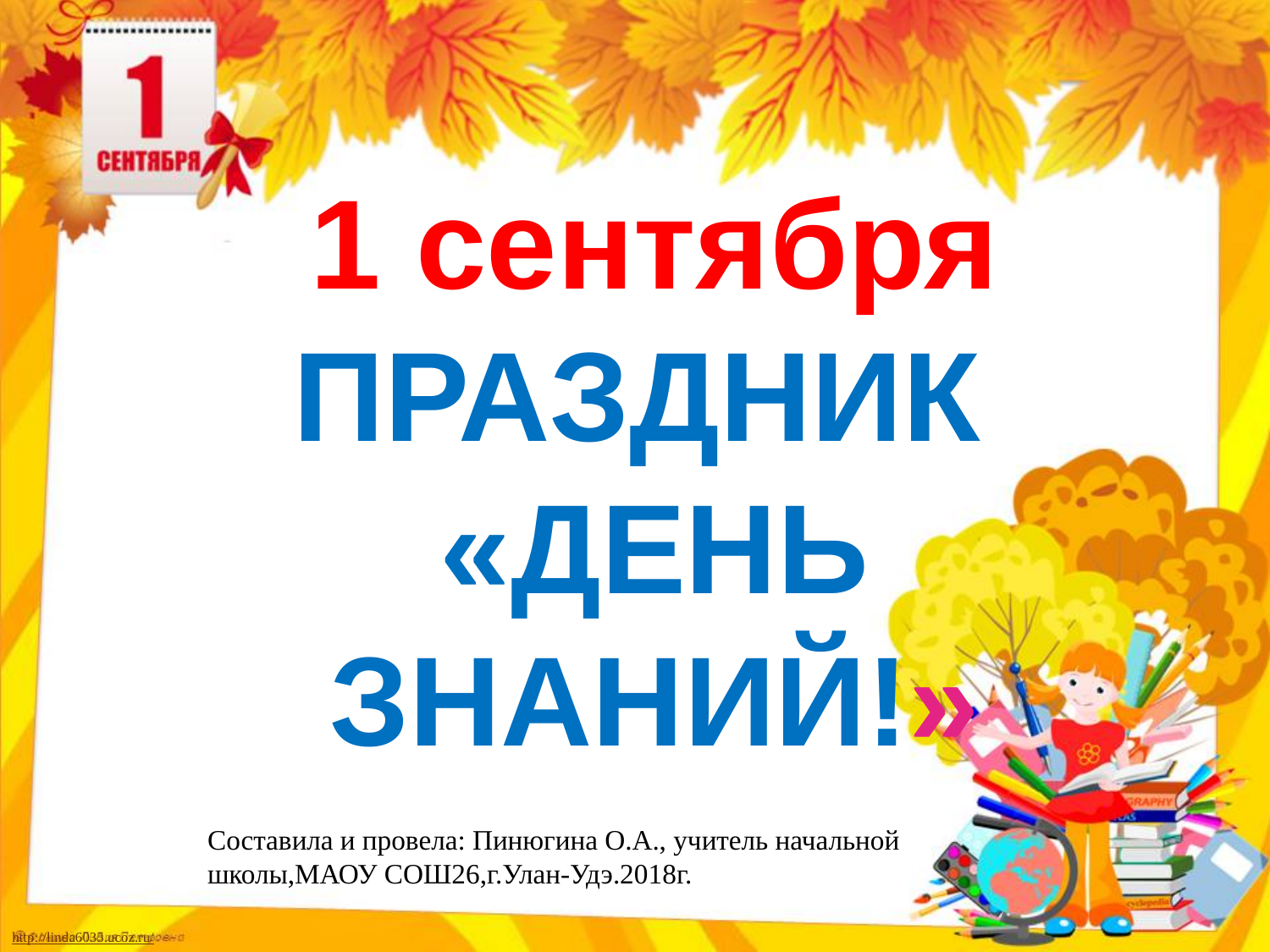

# 1 сентября ПРАЗДНИК «ДЕНЬ ЗНАНИЙ!»

Составила и провела: Пинюгина О.А., учитель начальной школы,МАОУ СОШ26,г.Улан-Удэ.2018г.